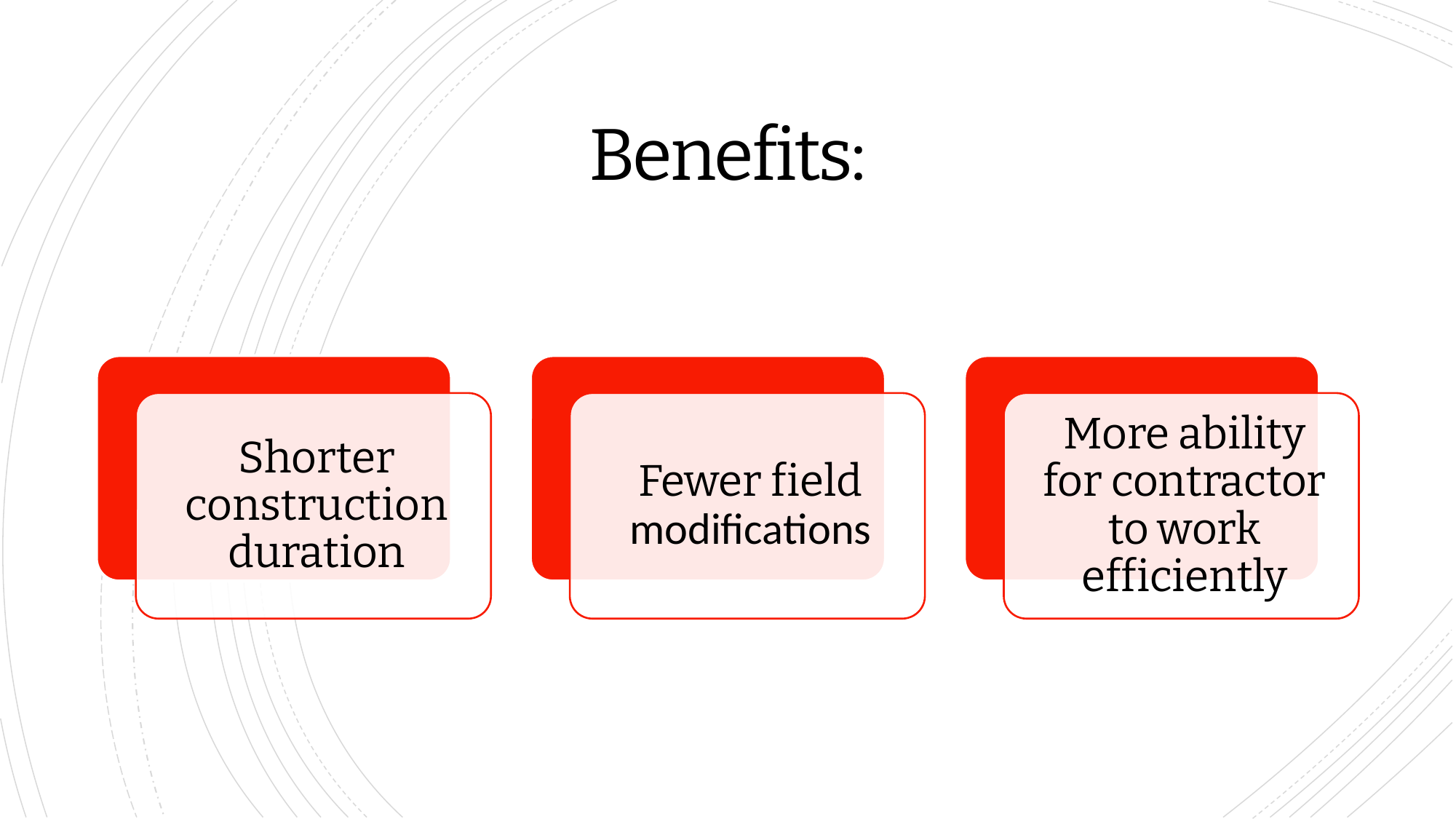

# Benefits:
Shorter construction duration
Fewer field modifications
More ability for contractor to work efficiently